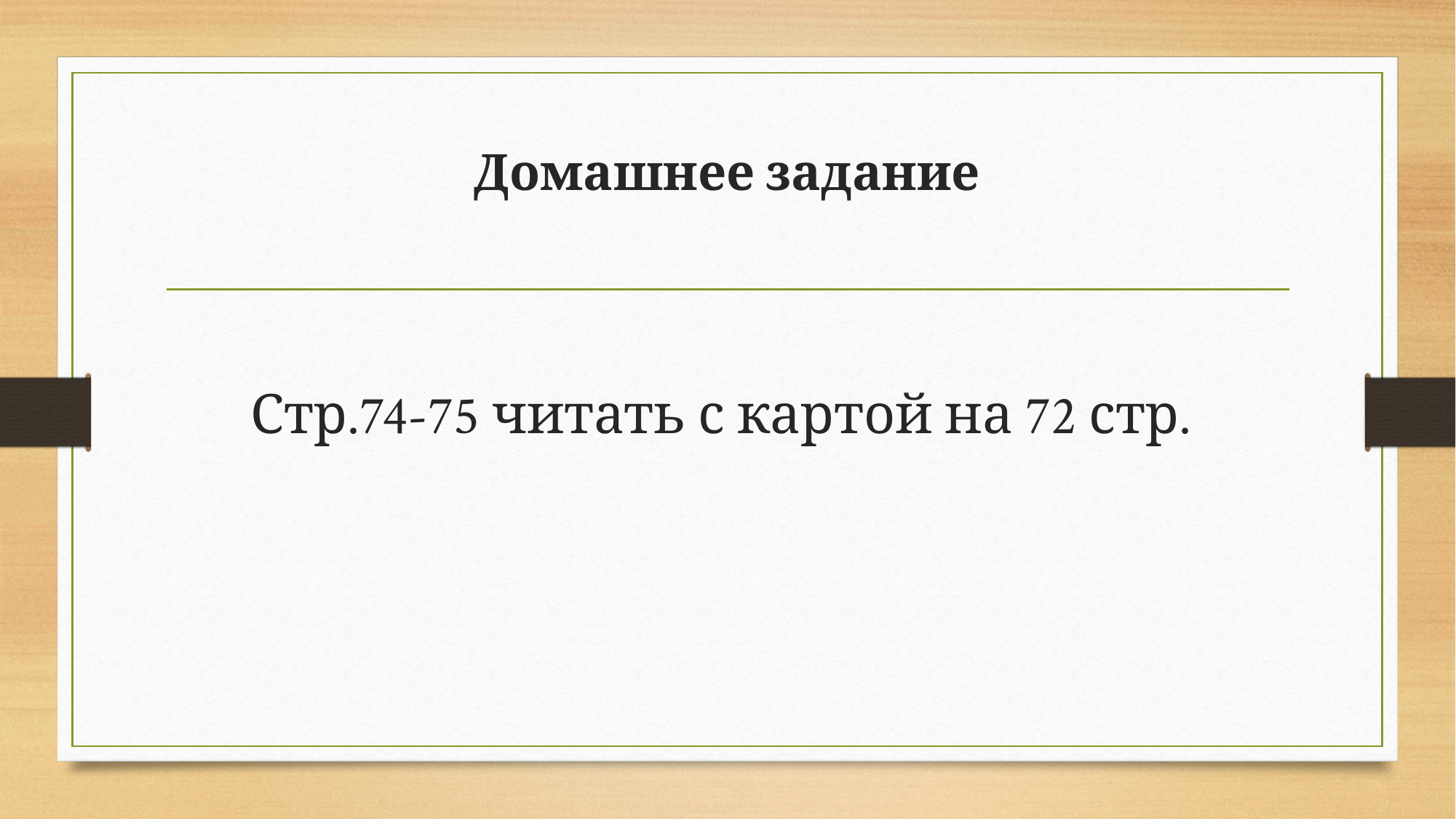

Домашнее задание

Стр.74-75 читать с картой на 72 стр.